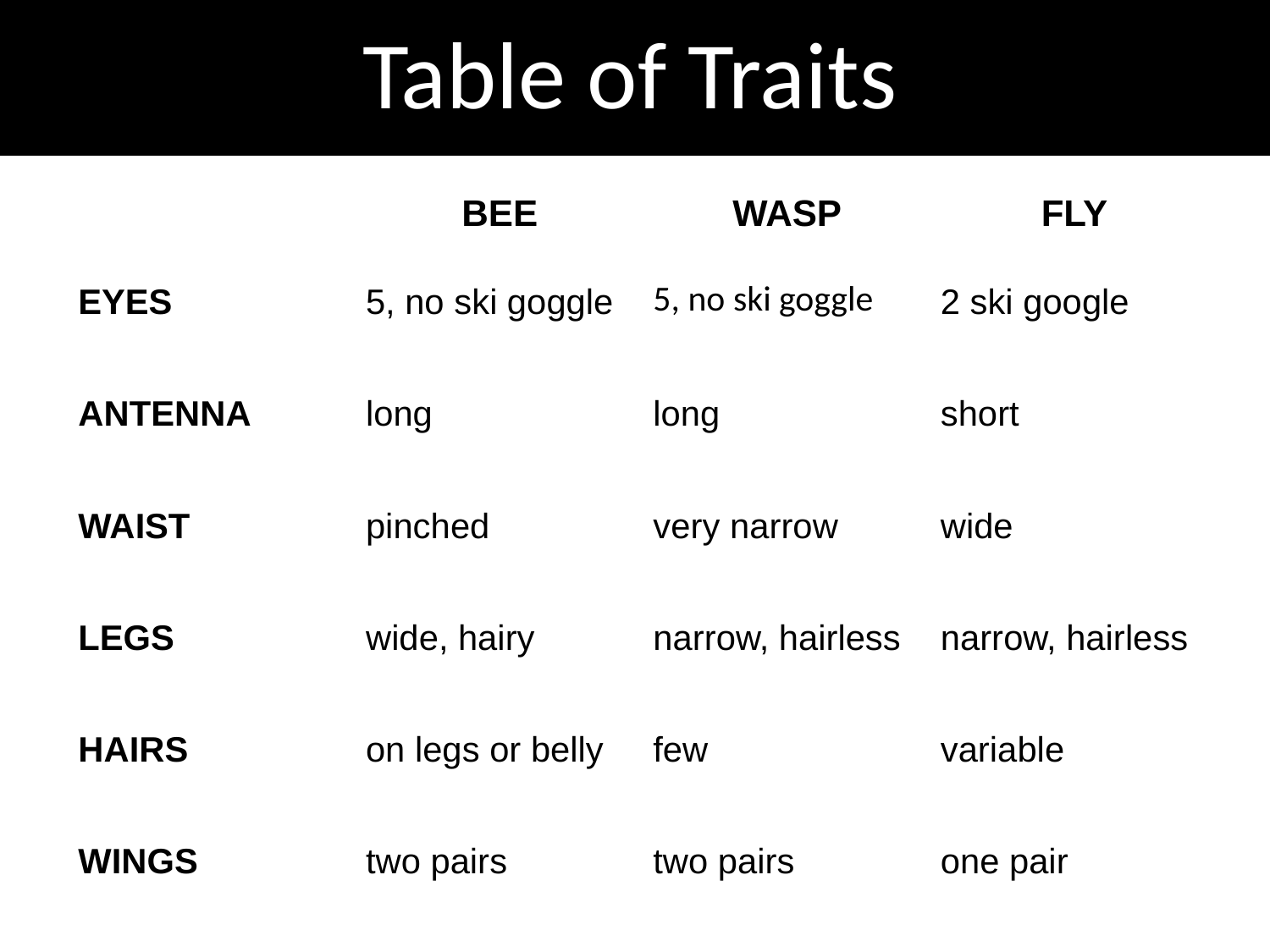

Table of Traits
|  | BEE | WASP | FLY |
| --- | --- | --- | --- |
| EYES | 5, no ski goggle | 5, no ski goggle | 2 ski google |
| ANTENNA | long | long | short |
| WAIST | pinched | very narrow | wide |
| LEGS | wide, hairy | narrow, hairless | narrow, hairless |
| HAIRS | on legs or belly | few | variable |
| WINGS | two pairs | two pairs | one pair |